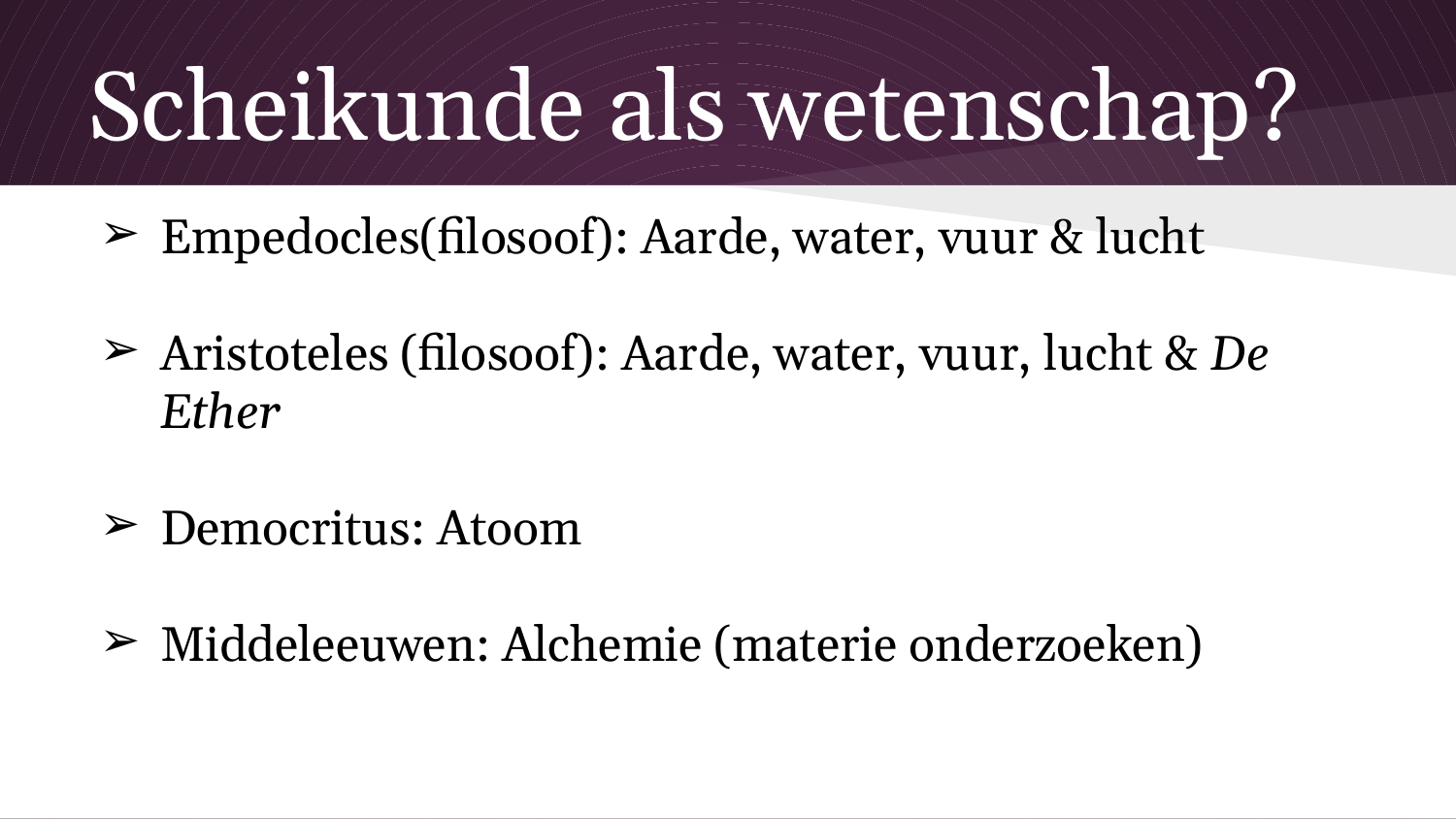

# Scheikunde als wetenschap?
Empedocles(filosoof): Aarde, water, vuur & lucht

Aristoteles (filosoof): Aarde, water, vuur, lucht & De Ether

Democritus: Atoom

Middeleeuwen: Alchemie (materie onderzoeken)